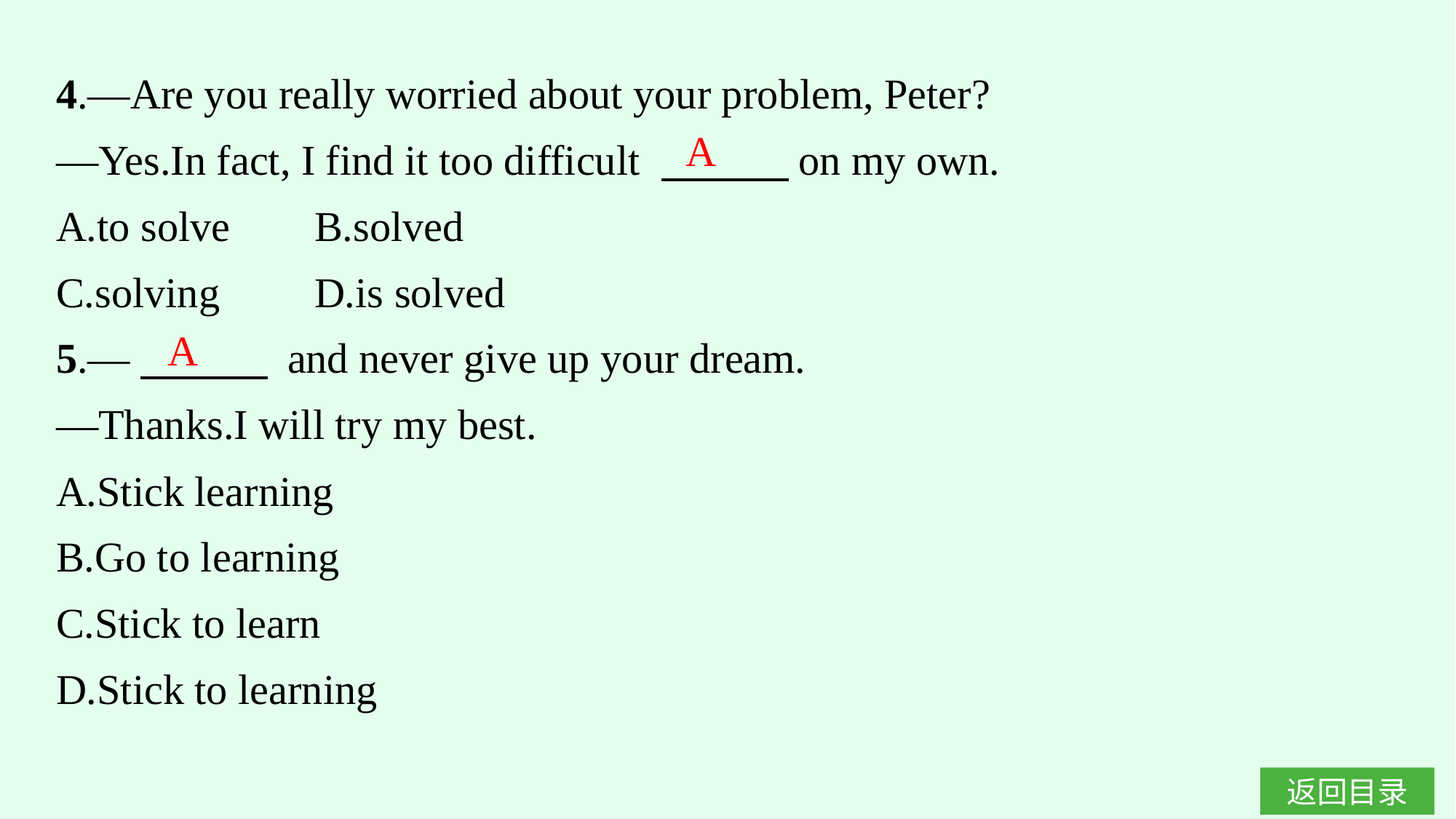

4.—Are you really worried about your problem, Peter?
—Yes.In fact, I find it too difficult 　　　on my own.
A.to solve	B.solved
C.solving	D.is solved
5.—　　　 and never give up your dream.
—Thanks.I will try my best.
A.Stick learning
B.Go to learning
C.Stick to learn
D.Stick to learning
A
A